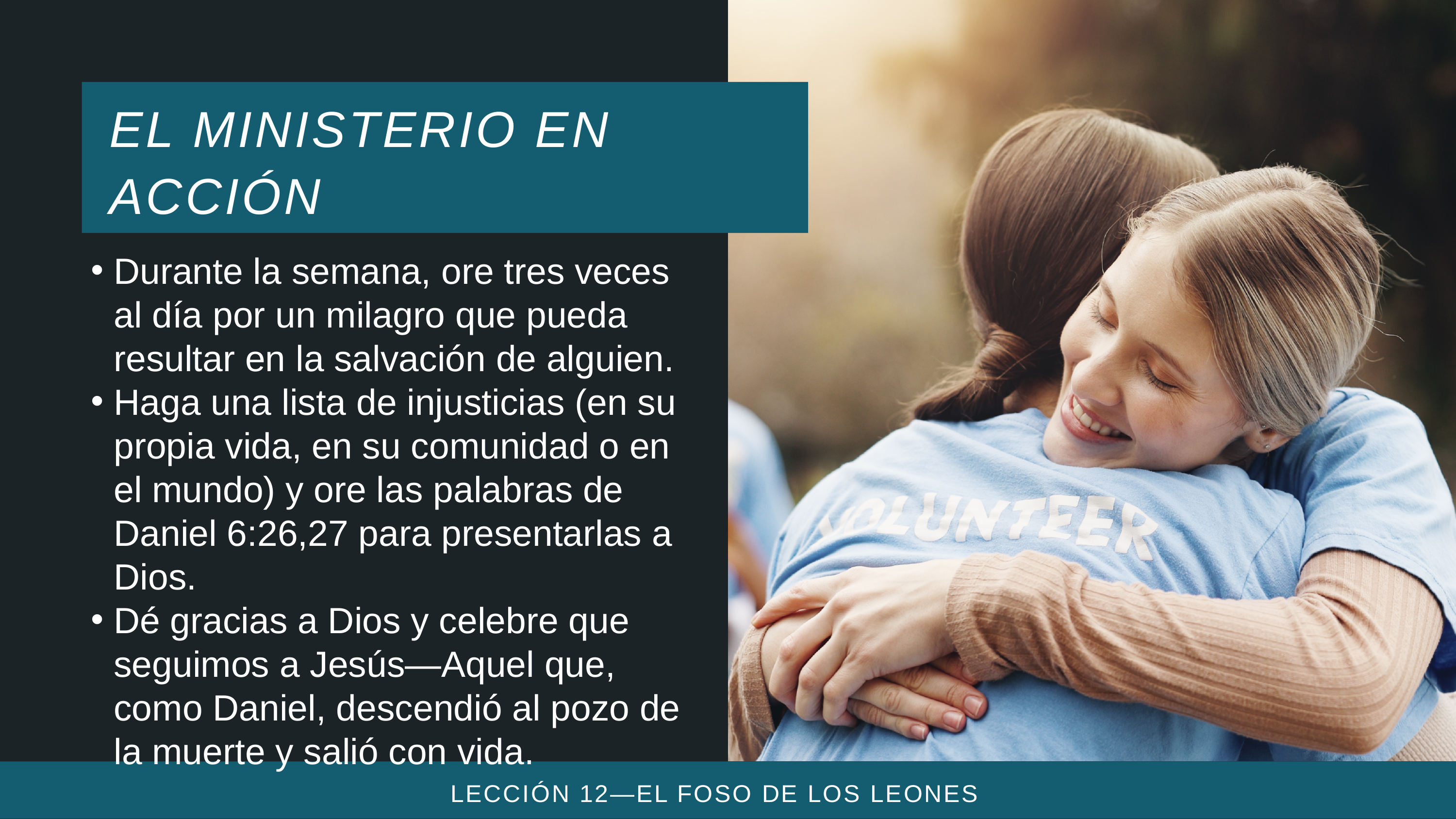

Durante la semana, ore tres veces al día por un milagro que pueda resultar en la salvación de alguien.
Haga una lista de injusticias (en su propia vida, en su comunidad o en el mundo) y ore las palabras de Daniel 6:26,27 para presentarlas a Dios.
Dé gracias a Dios y celebre que seguimos a Jesús—Aquel que, como Daniel, descendió al pozo de la muerte y salió con vida.